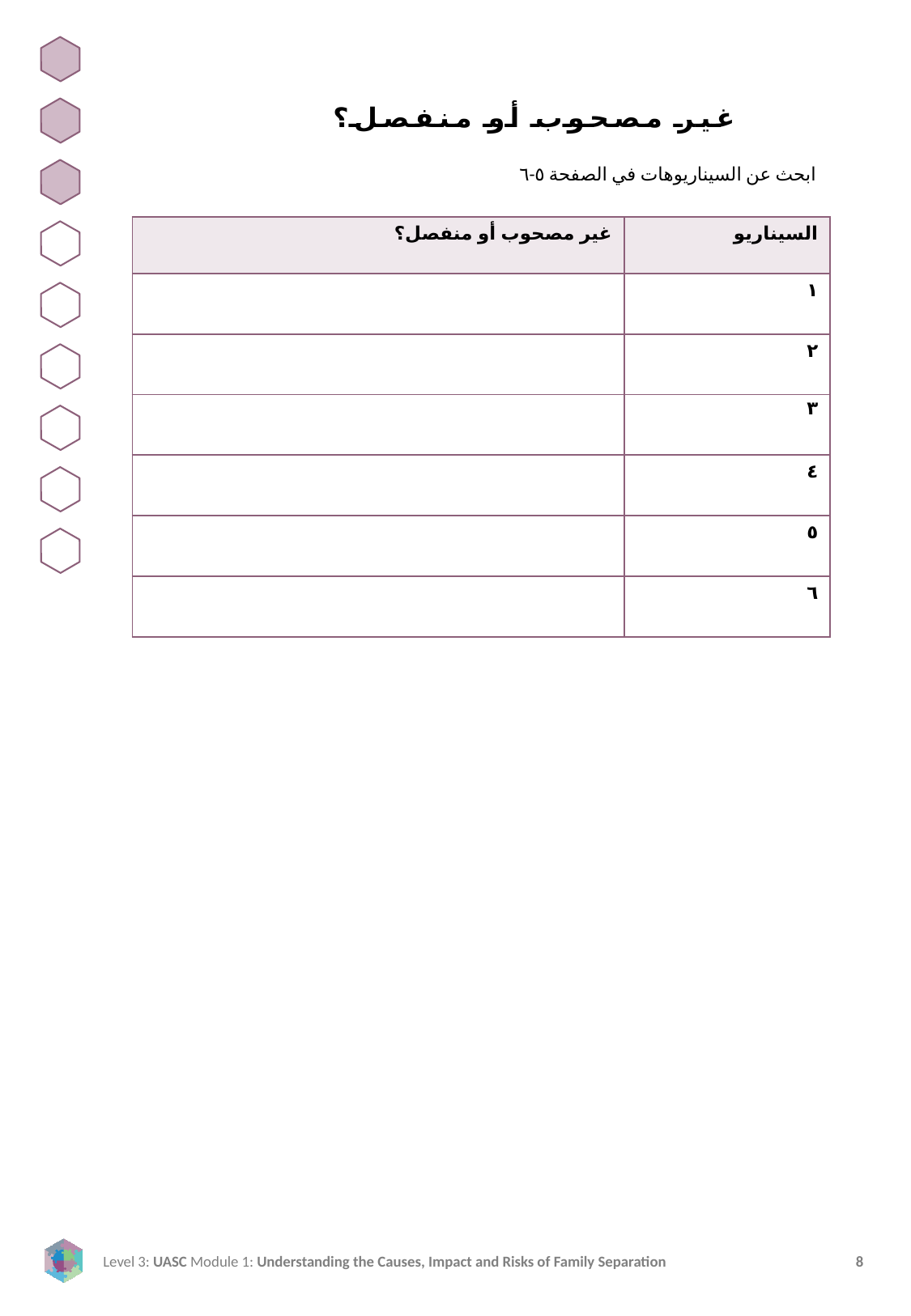

غير مصحوب أو منفصل؟

           ابحث عن السيناريوهات في الصفحة ٥-٦

| غير مصحوب أو منفصل؟ | السيناريو |
| --- | --- |
|  | ١ |
|  | ٢ |
|  | ٣ |
|  | ٤ |
|  | ٥ |
|  | ٦ |